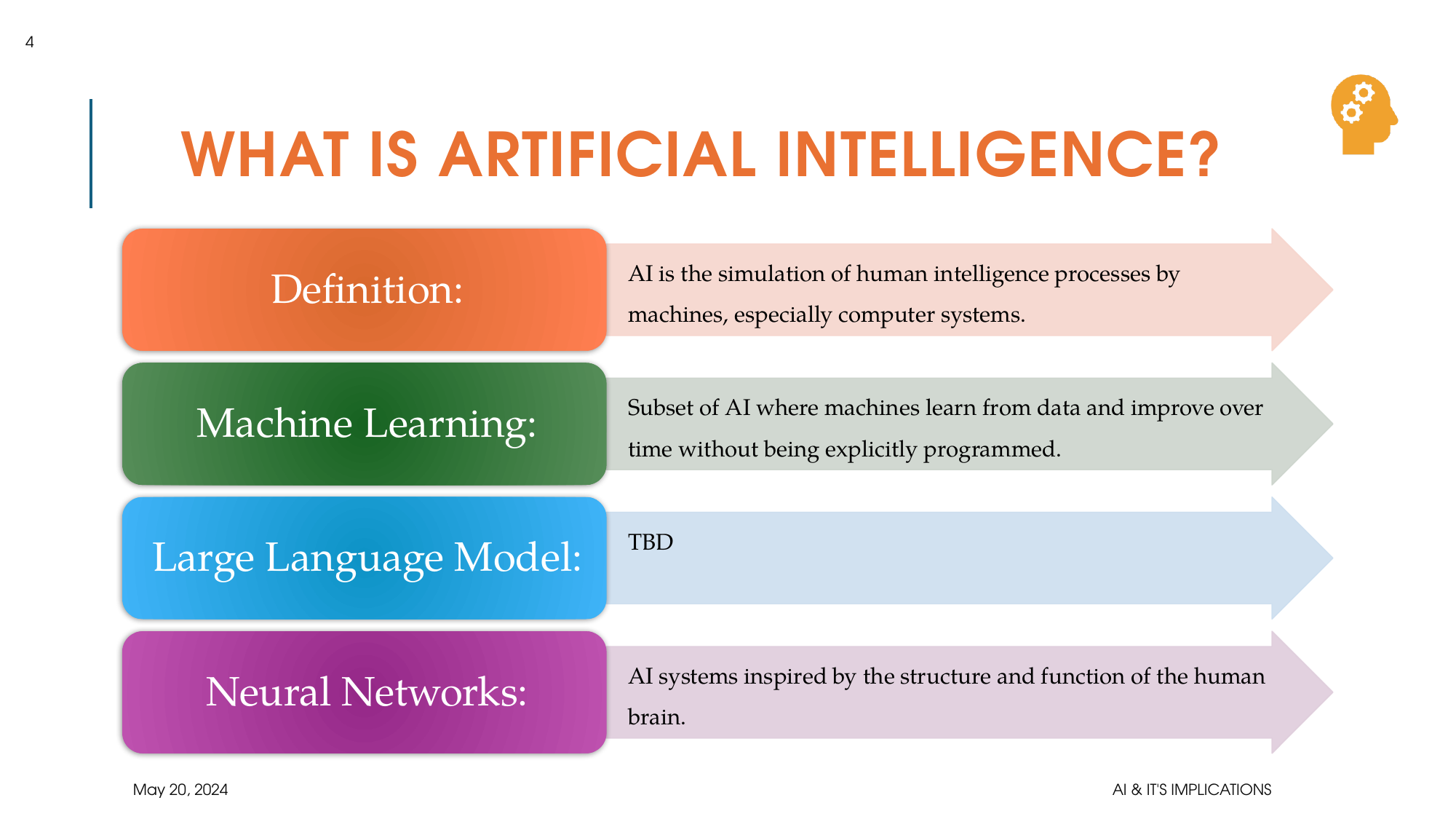

4
# What is Artificial Intelligence?
AI is the simulation of human intelligence processes by machines, especially computer systems.
Definition:
Subset of AI where machines learn from data and improve over time without being explicitly programmed.
Machine Learning:
TBD
Large Language Model:
AI systems inspired by the structure and function of the human brain.
Neural Networks:
May 20, 2024
AI & It's Implications